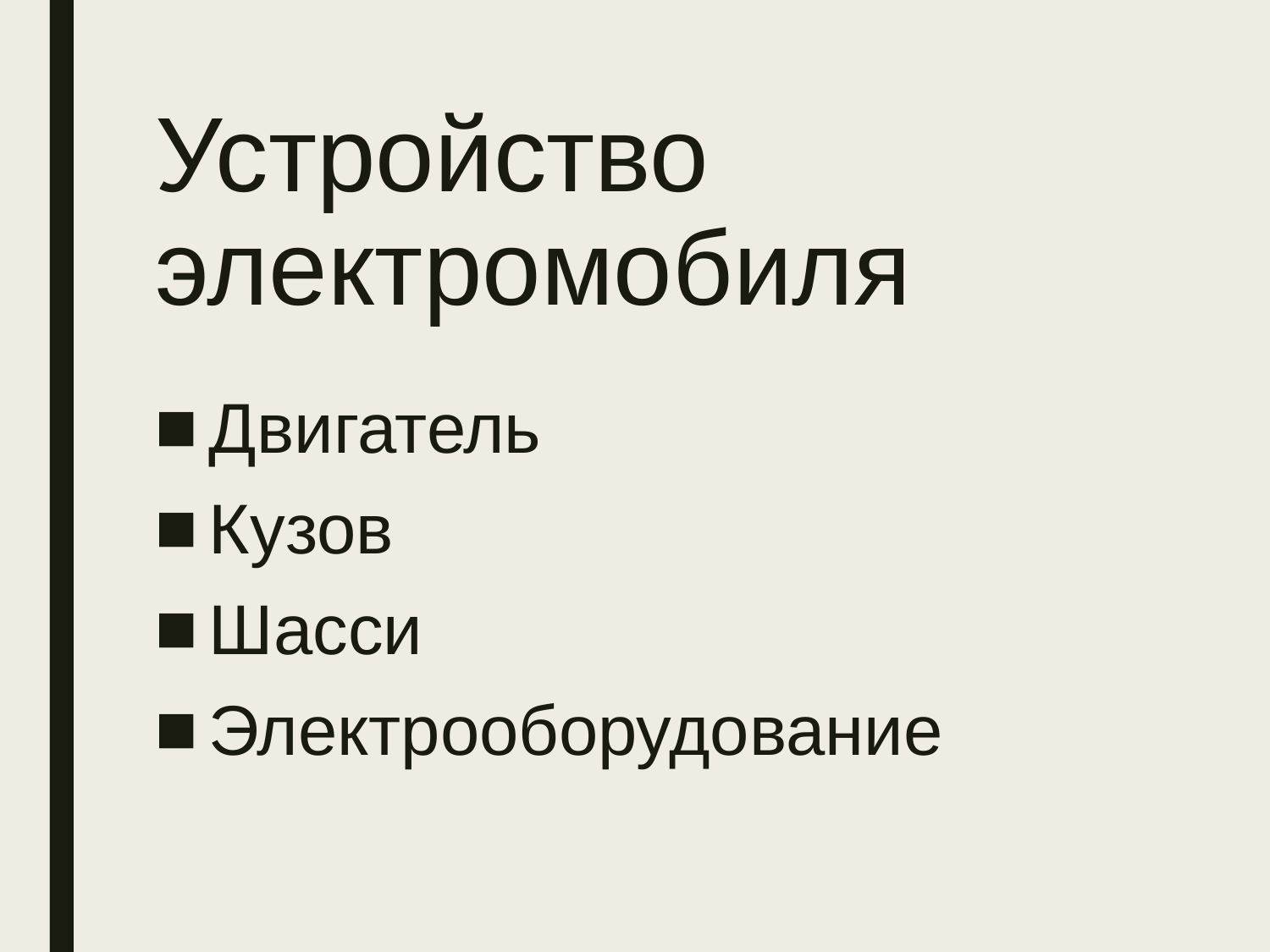

# Устройство электромобиля
Двигатель
Кузов
Шасси
Электрооборудование